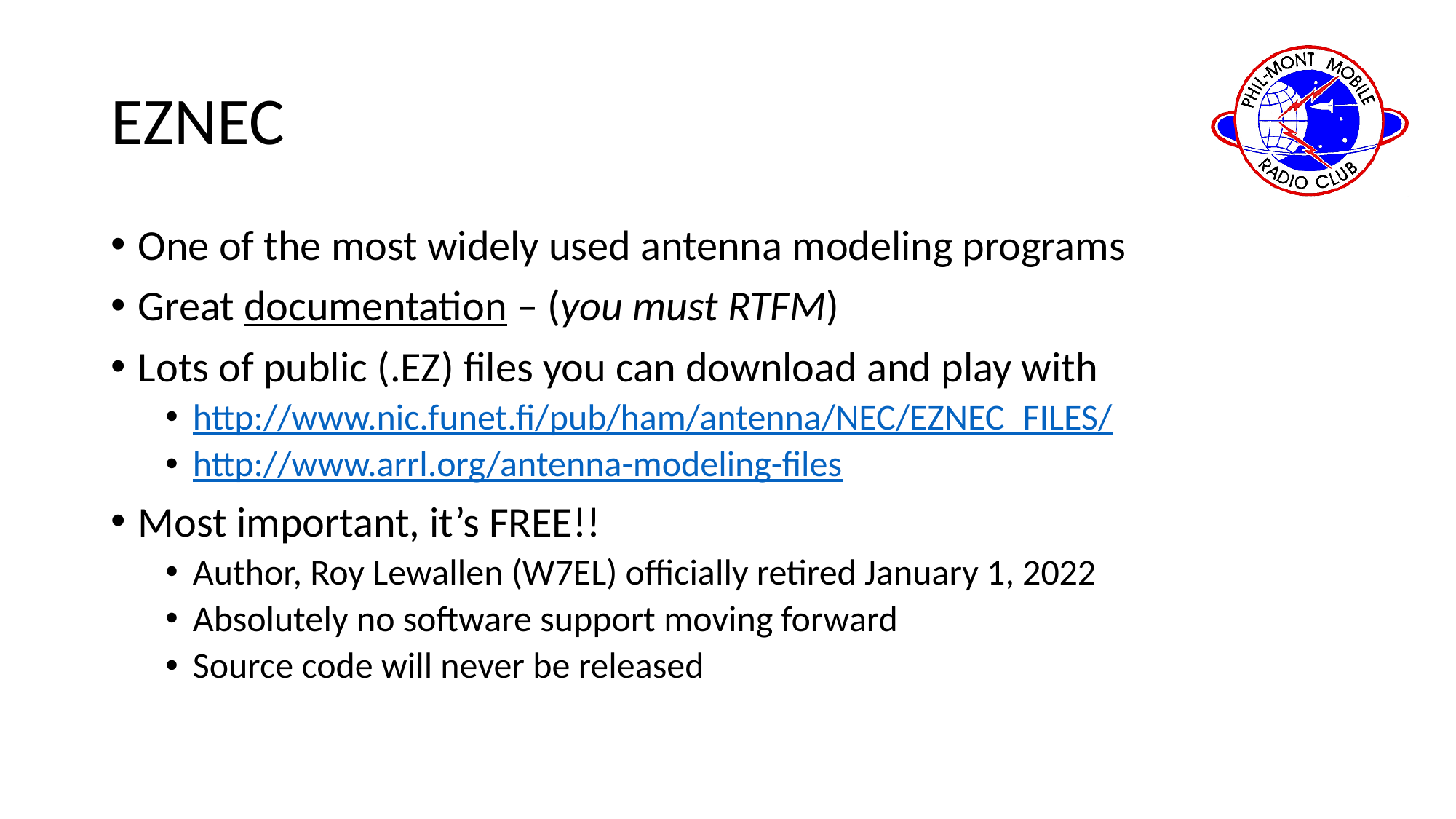

# EZNEC
One of the most widely used antenna modeling programs
Great documentation – (you must RTFM)
Lots of public (.EZ) files you can download and play with
http://www.nic.funet.fi/pub/ham/antenna/NEC/EZNEC_FILES/
http://www.arrl.org/antenna-modeling-files
Most important, it’s FREE!!
Author, Roy Lewallen (W7EL) officially retired January 1, 2022
Absolutely no software support moving forward
Source code will never be released